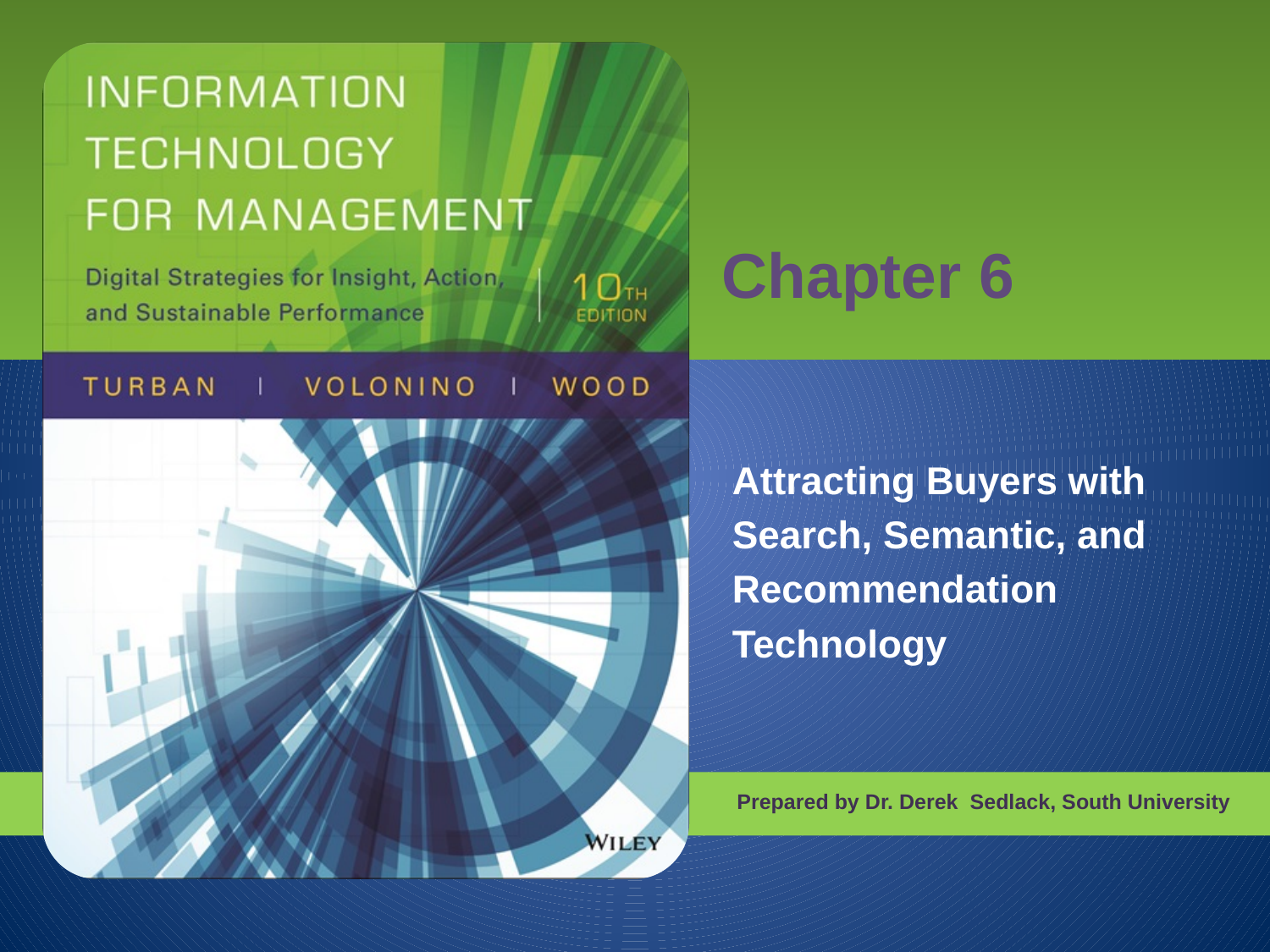

# Chapter 6
Attracting Buyers with
Search, Semantic, and
Recommendation
Technology